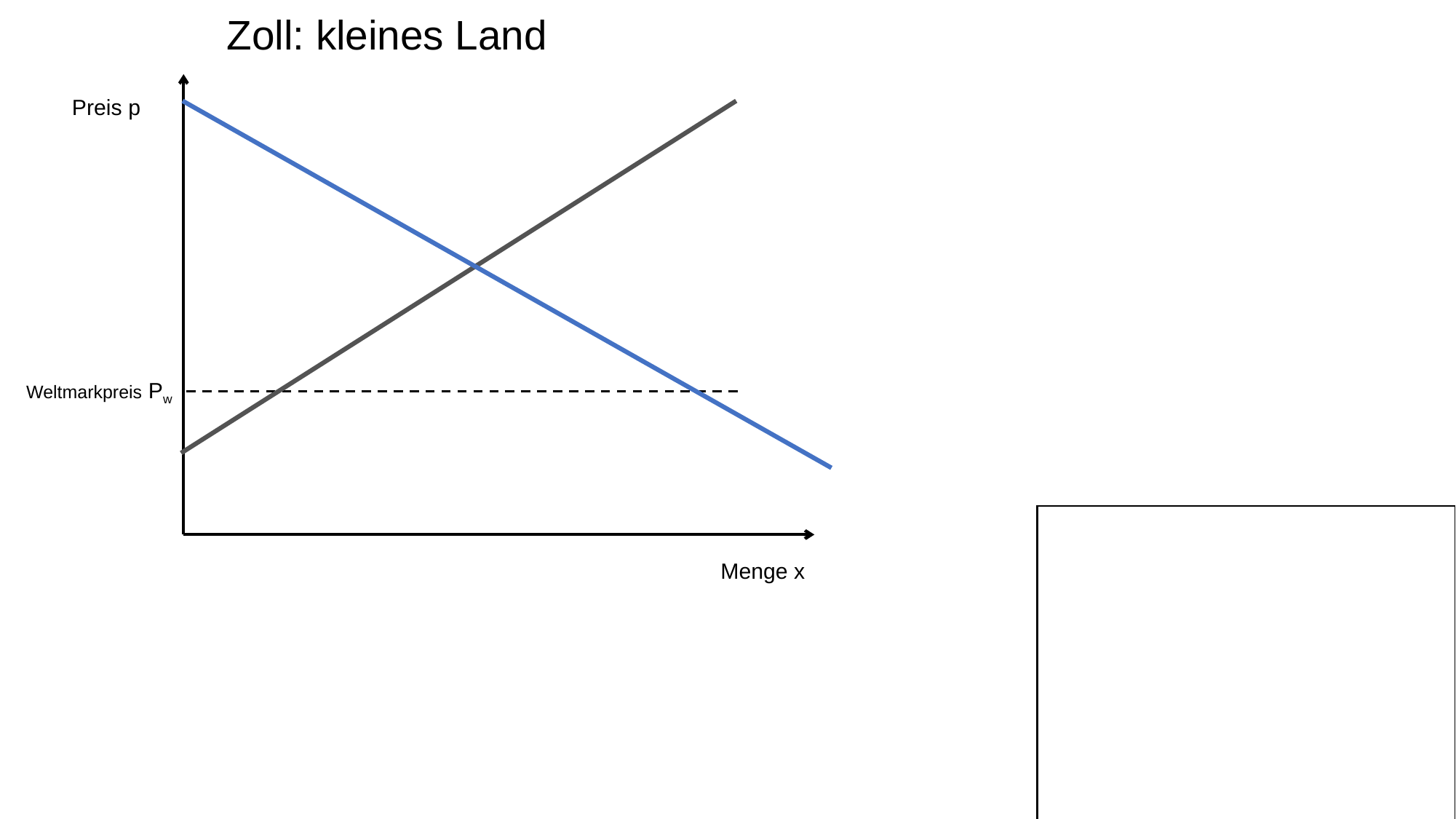

Zoll: kleines Land
Preis p
Weltmarkpreis Pw

Menge x